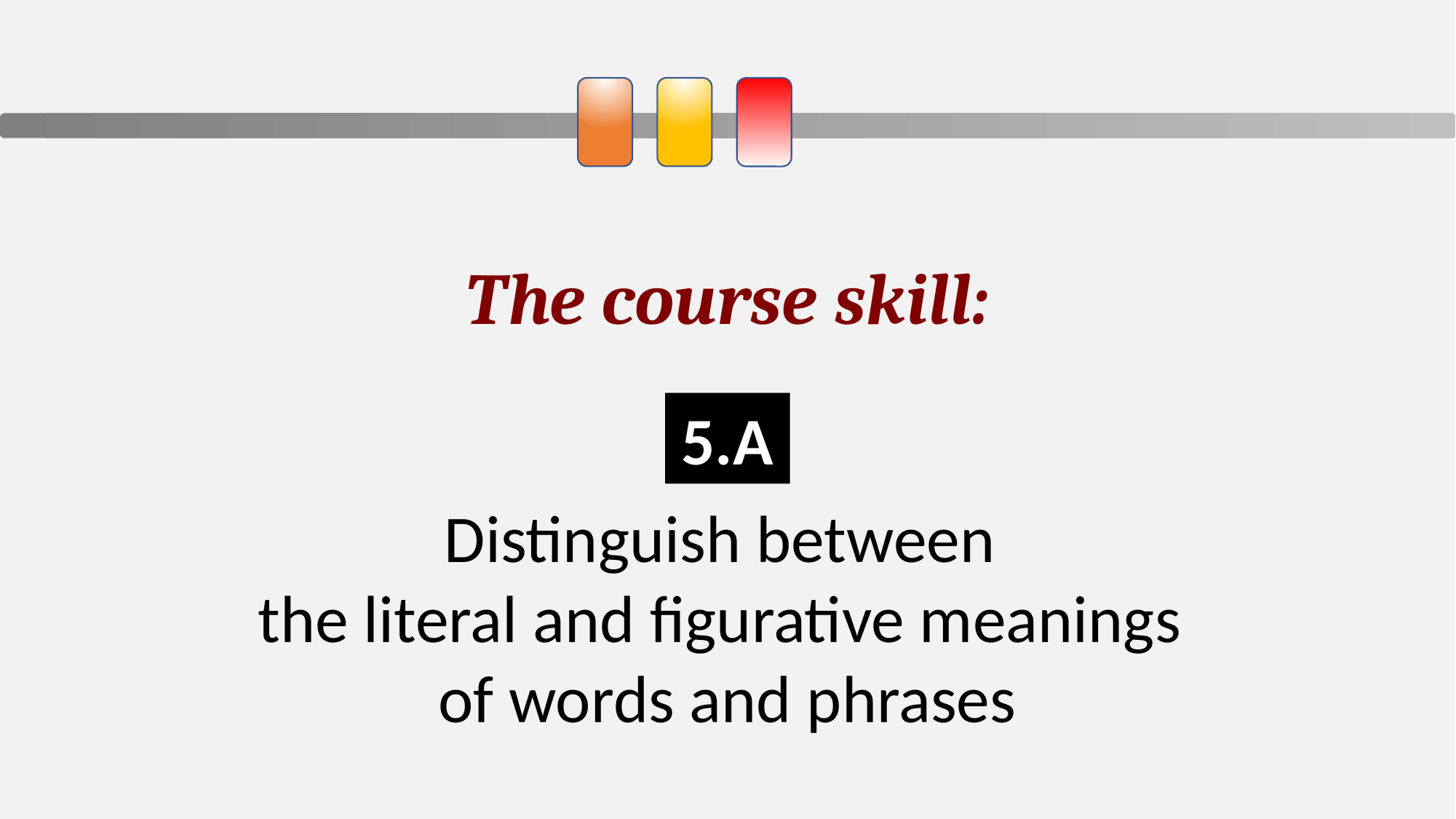

The course skill:
5.A

Distinguish between
the literal and figurative meanings
of words and phrases